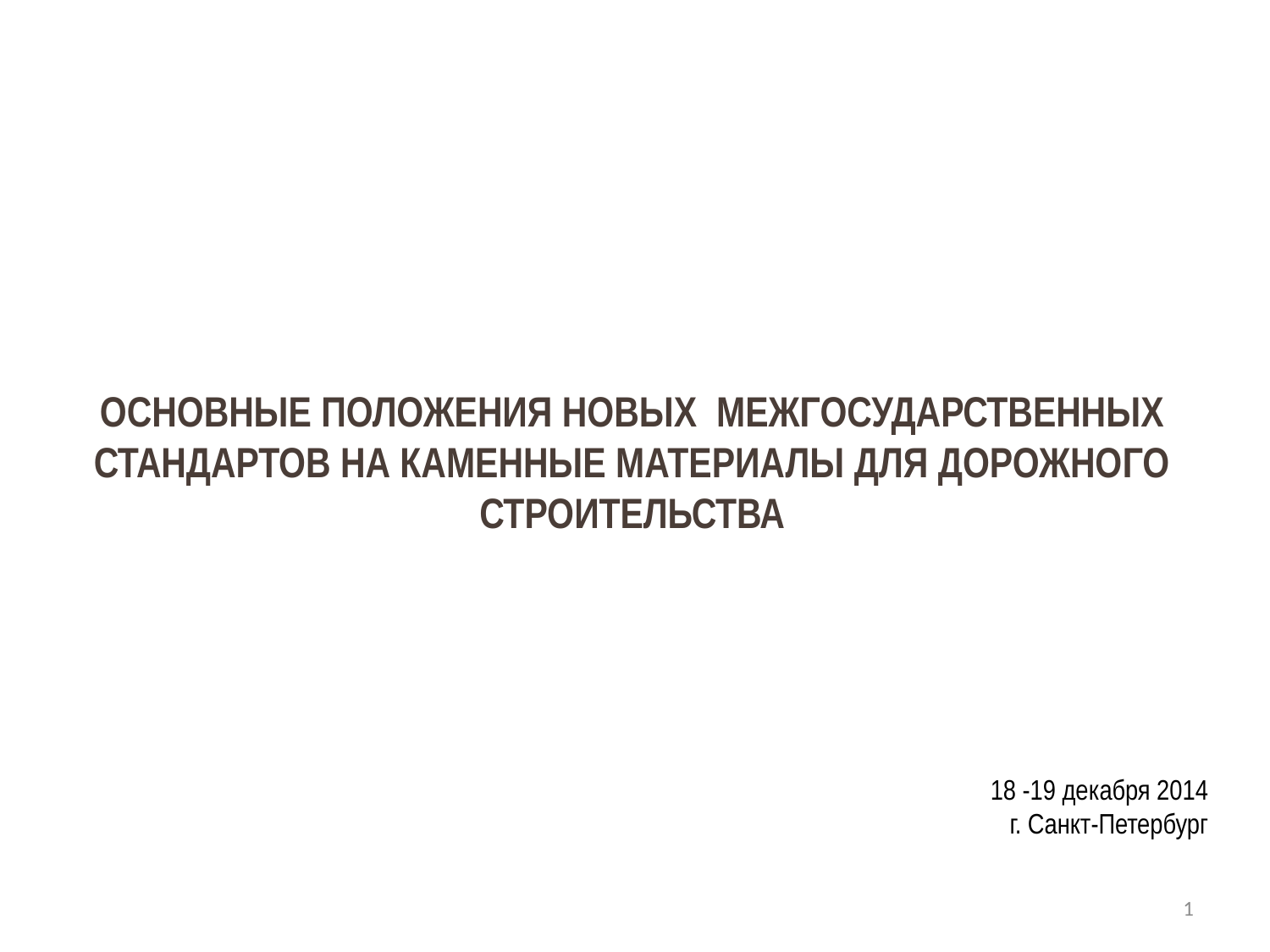

Основные положения новых  межгосударственных стандартов на каменные материалы для дорожного строительства
18 -19 декабря 2014
г. Санкт-Петербург
1